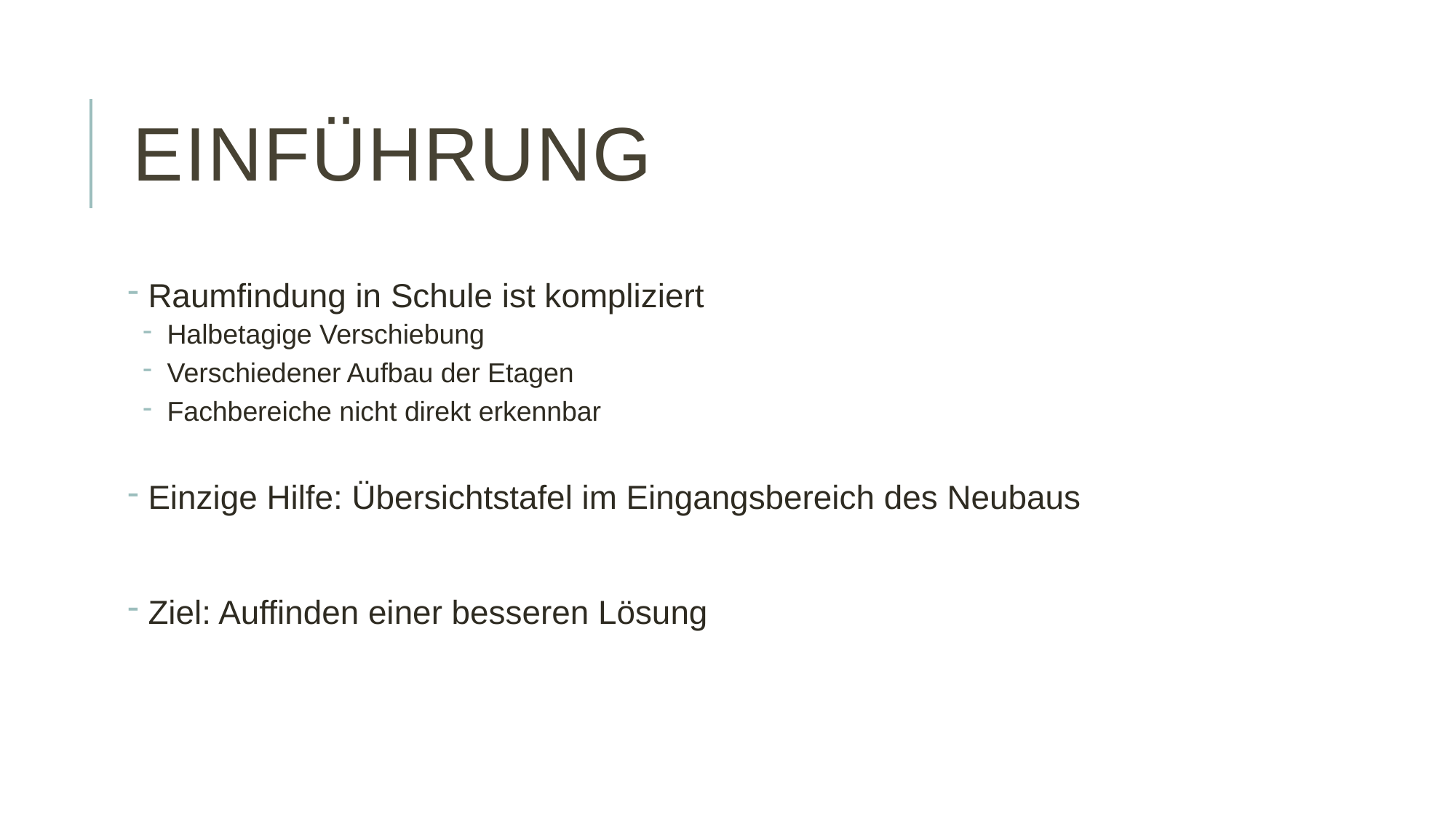

# Einführung
 Raumfindung in Schule ist kompliziert
 Halbetagige Verschiebung
 Verschiedener Aufbau der Etagen
 Fachbereiche nicht direkt erkennbar
 Einzige Hilfe: Übersichtstafel im Eingangsbereich des Neubaus

 Ziel: Auffinden einer besseren Lösung